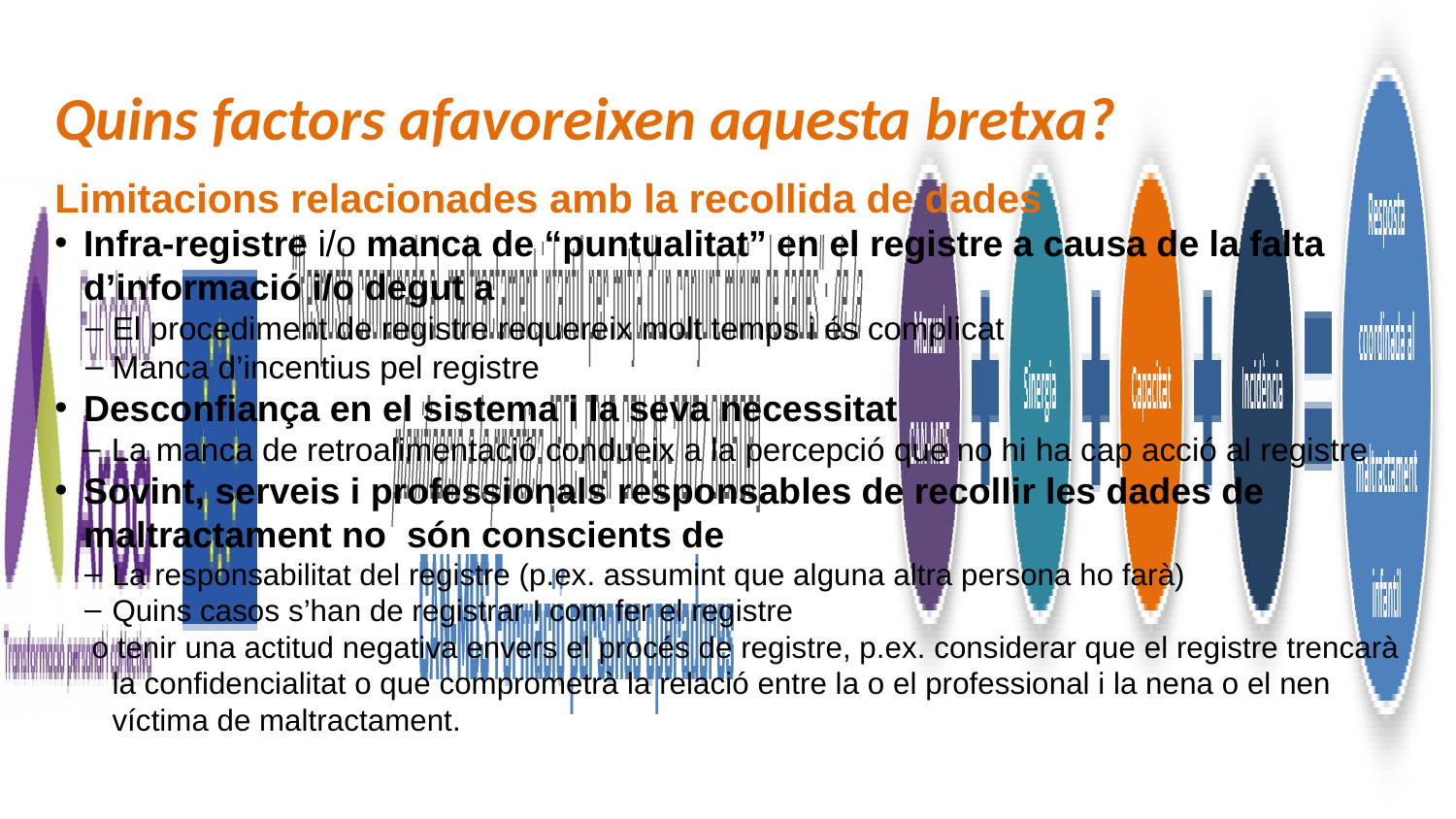

Quins factors afavoreixen aquesta bretxa?

Limitacions relacionades amb la recollida de dades
Infra-registre i/o manca de “puntualitat” en el registre a causa de la falta d’informació i/o degut a
El procediment de registre requereix molt temps i és complicat
Manca d’incentius pel registre
Desconfiança en el sistema i la seva necessitat
La manca de retroalimentació condueix a la percepció que no hi ha cap acció al registre
Sovint, serveis i professionals responsables de recollir les dades de maltractament no  són conscients de
La responsabilitat del registre (p.ex. assumint que alguna altra persona ho farà)
Quins casos s’han de registrar I com fer el registre
 o tenir una actitud negativa envers el procés de registre, p.ex. considerar que el registre trencarà la confidencialitat o que comprometrà la relació entre la o el professional i la nena o el nen víctima de maltractament.